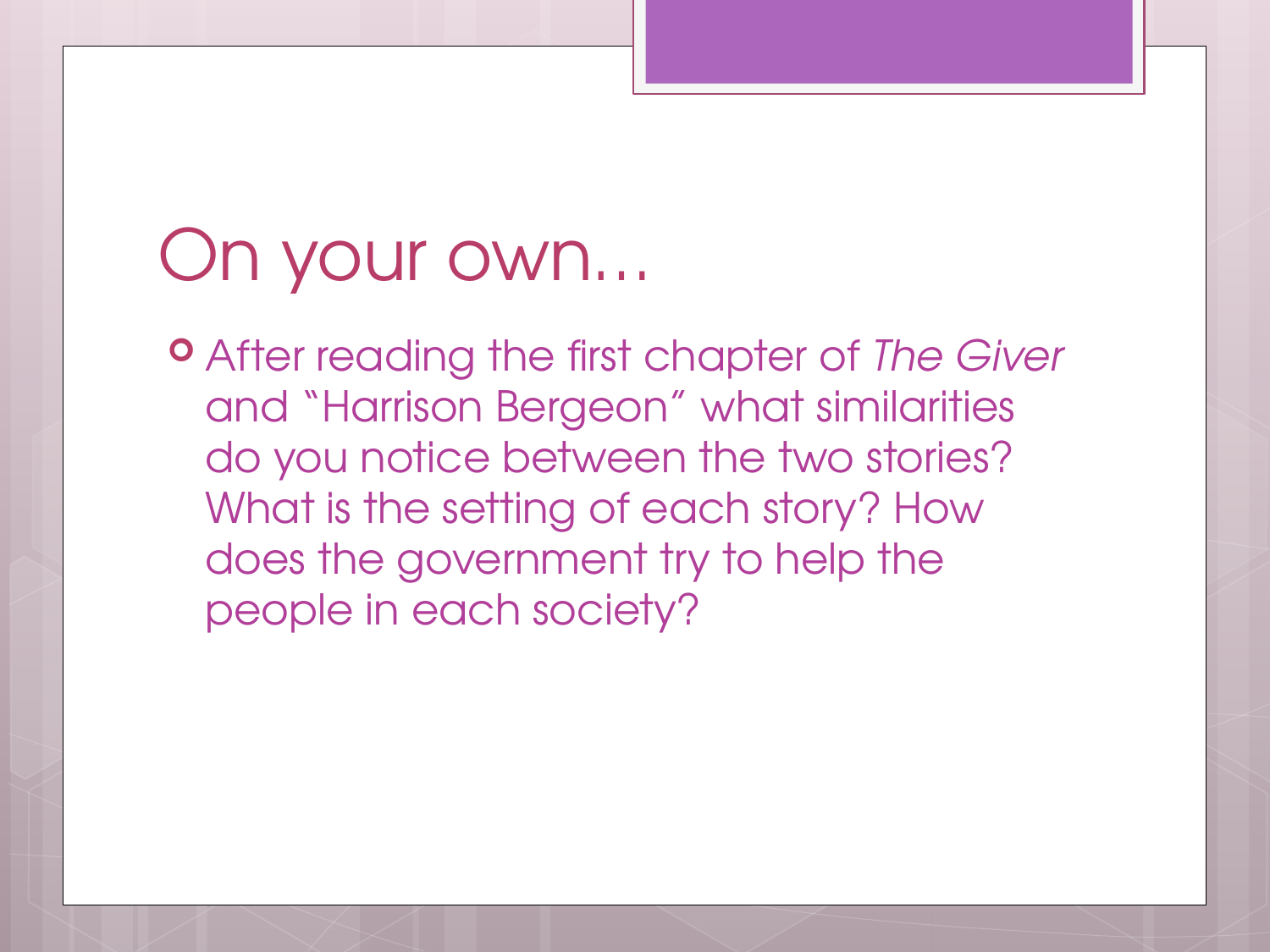

# On your own…
After reading the first chapter of The Giver and “Harrison Bergeon” what similarities do you notice between the two stories? What is the setting of each story? How does the government try to help the people in each society?